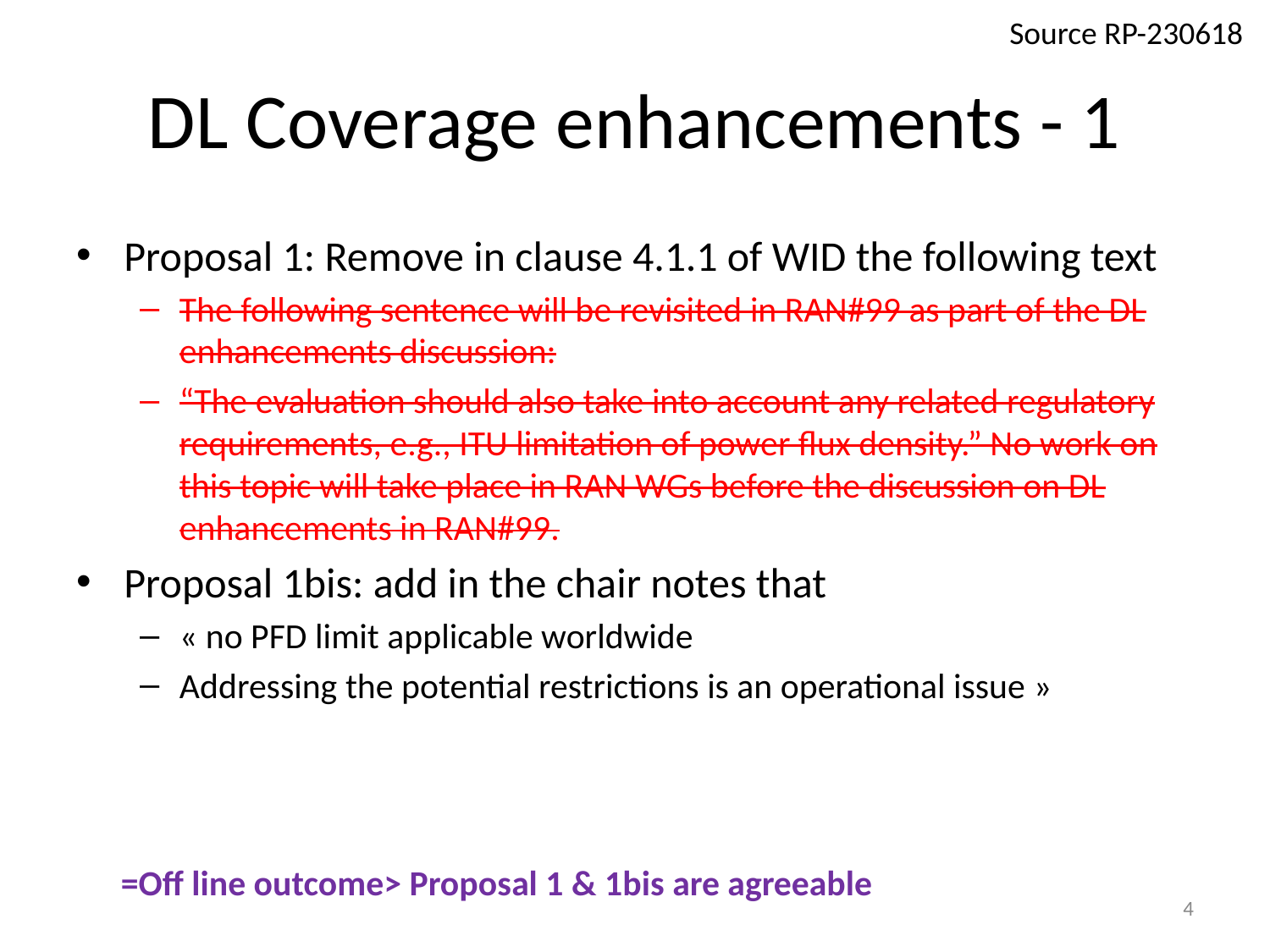

Source RP-230618
# DL Coverage enhancements - 1
Proposal 1: Remove in clause 4.1.1 of WID the following text
The following sentence will be revisited in RAN#99 as part of the DL enhancements discussion:
“The evaluation should also take into account any related regulatory requirements, e.g., ITU limitation of power flux density.” No work on this topic will take place in RAN WGs before the discussion on DL enhancements in RAN#99.
Proposal 1bis: add in the chair notes that
« no PFD limit applicable worldwide
Addressing the potential restrictions is an operational issue »
=Off line outcome> Proposal 1 & 1bis are agreeable
4